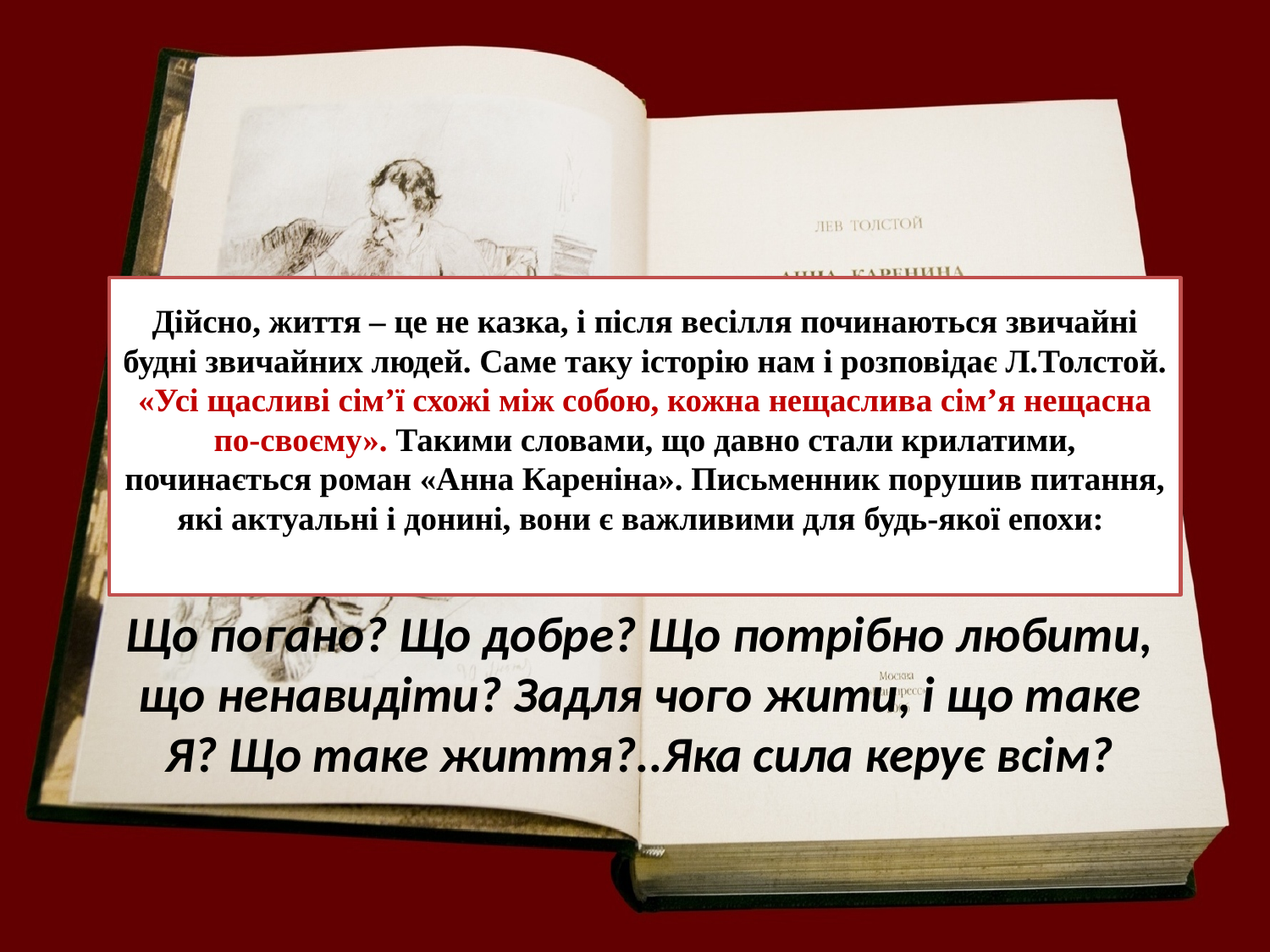

# Дійсно, життя – це не казка, і після весілля починаються звичайні будні звичайних людей. Саме таку історію нам і розповідає Л.Толстой. «Усі щасливі сім’ї схожі між собою, кожна нещаслива сім’я нещасна по-своєму». Такими словами, що давно стали крилатими, починається роман «Анна Кареніна». Письменник порушив питання, які актуальні і донині, вони є важливими для будь-якої епохи:
Що погано? Що добре? Що потрібно любити, що ненавидіти? Задля чого жити, і що таке Я? Що таке життя?..Яка сила керує всім?